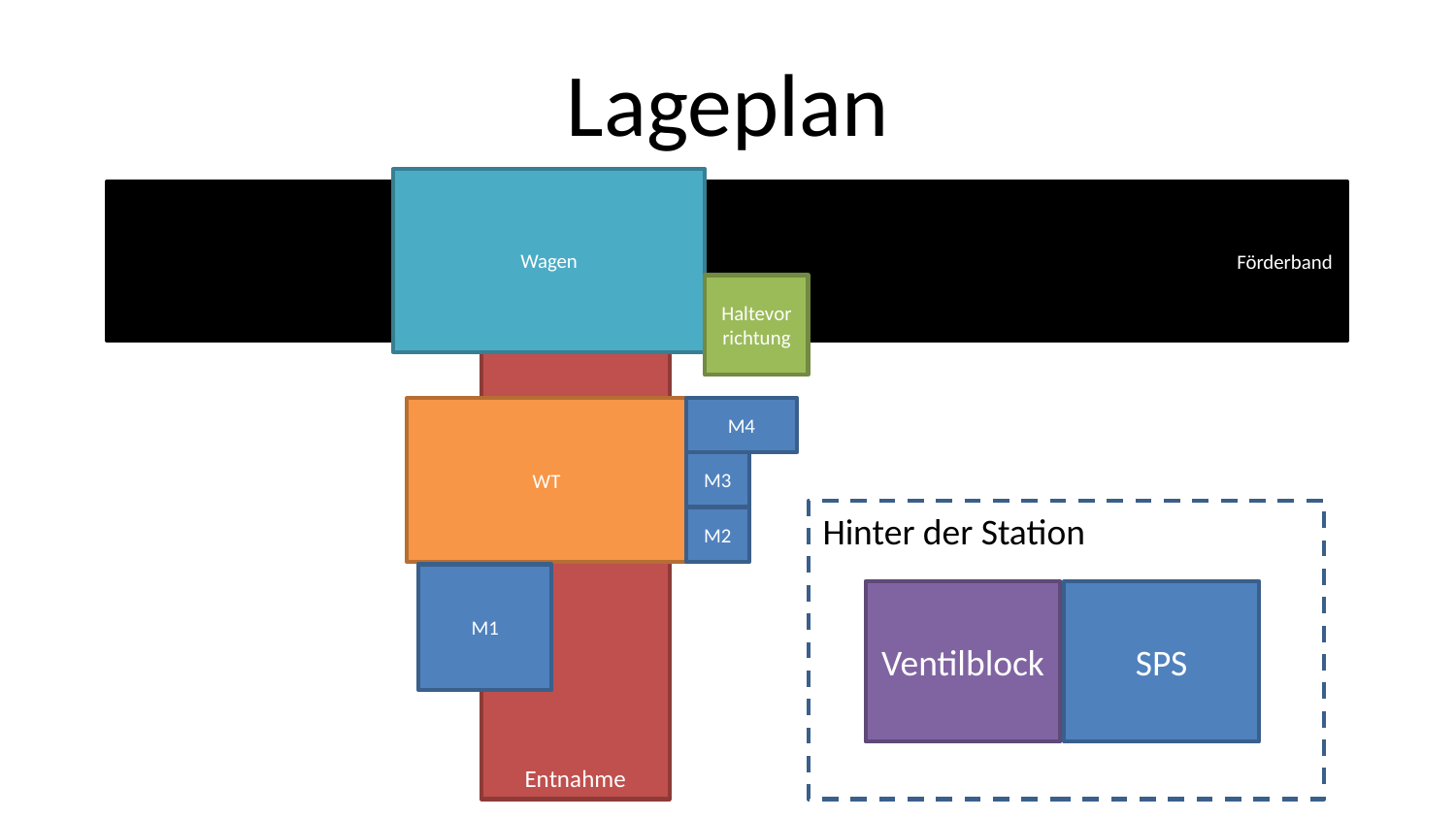

# Lageplan
Wagen
WT
Förderband
Haltevorrichtung
Entnahme
M4
WT
M3
M2
M1
Hinter der Station
Ventilblock
SPS